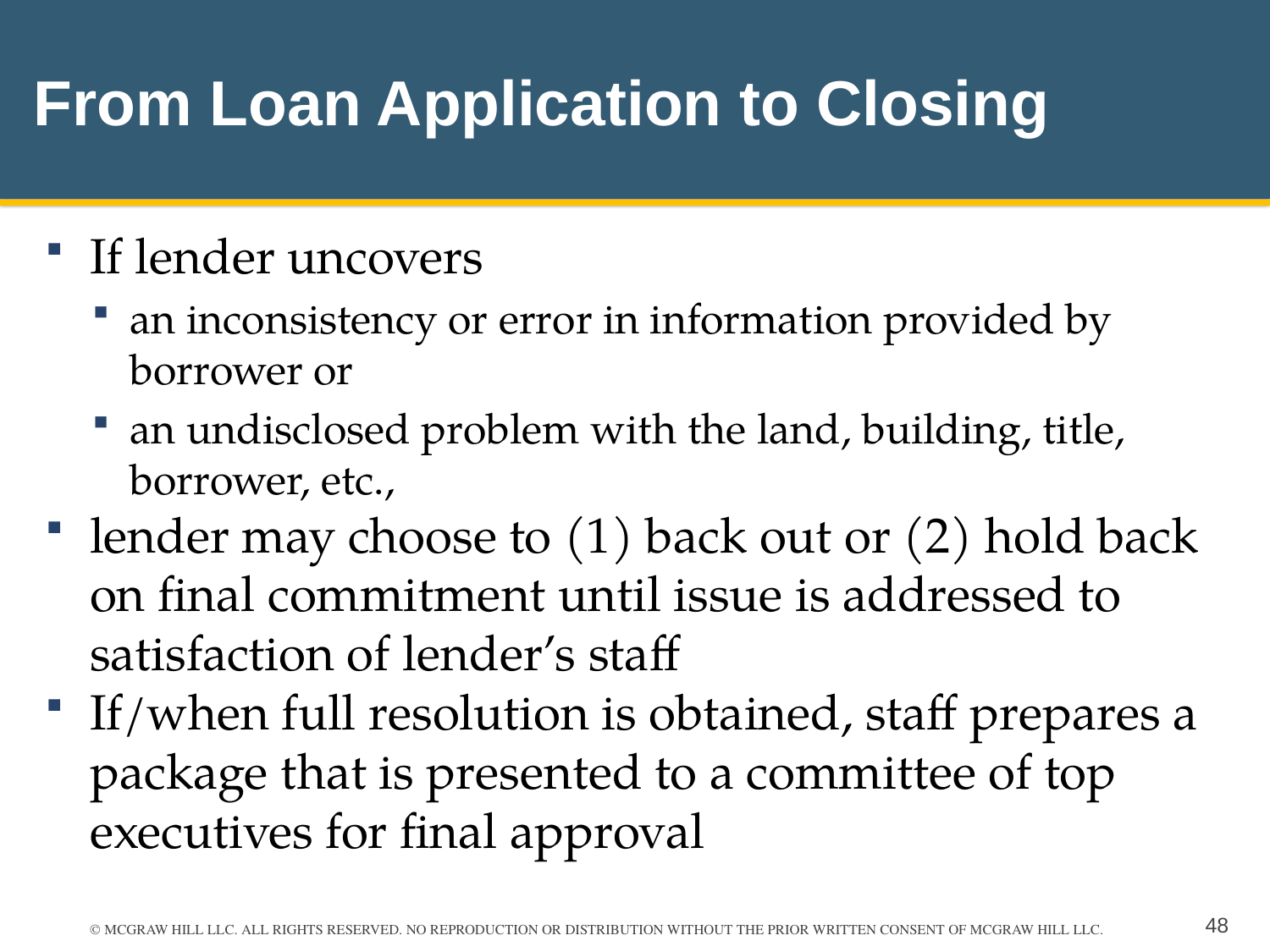

# From Loan Application to Closing
If lender uncovers
an inconsistency or error in information provided by borrower or
an undisclosed problem with the land, building, title, borrower, etc.,
lender may choose to (1) back out or (2) hold back on final commitment until issue is addressed to satisfaction of lender’s staff
If/when full resolution is obtained, staff prepares a package that is presented to a committee of top executives for final approval
© MCGRAW HILL LLC. ALL RIGHTS RESERVED. NO REPRODUCTION OR DISTRIBUTION WITHOUT THE PRIOR WRITTEN CONSENT OF MCGRAW HILL LLC.
48